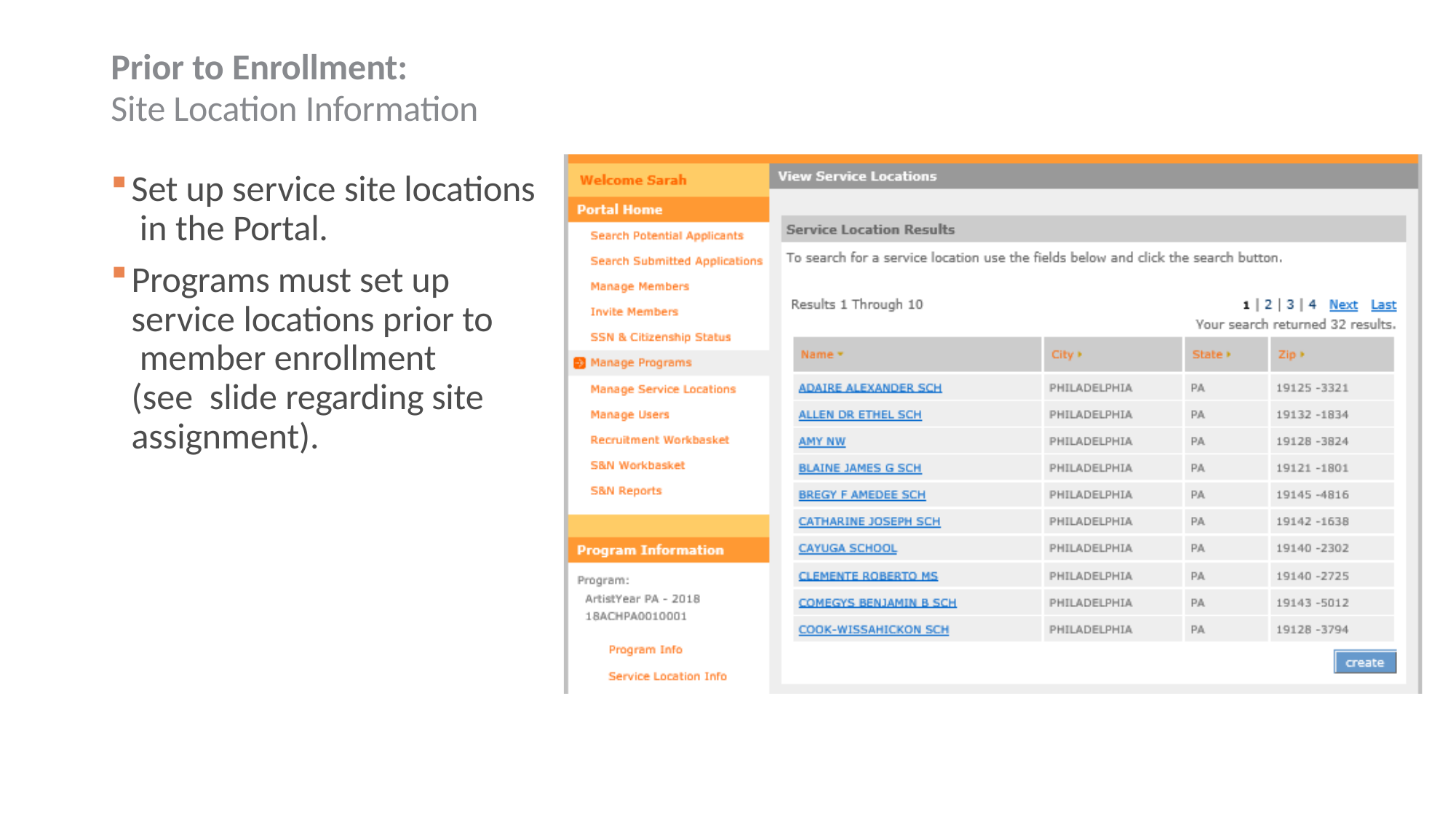

Prior to Enrollment:
Site Location Information

Set up service site locations  in the Portal.
Programs must set up  service locations prior to  member enrollment (see  slide regarding site  assignment).

5